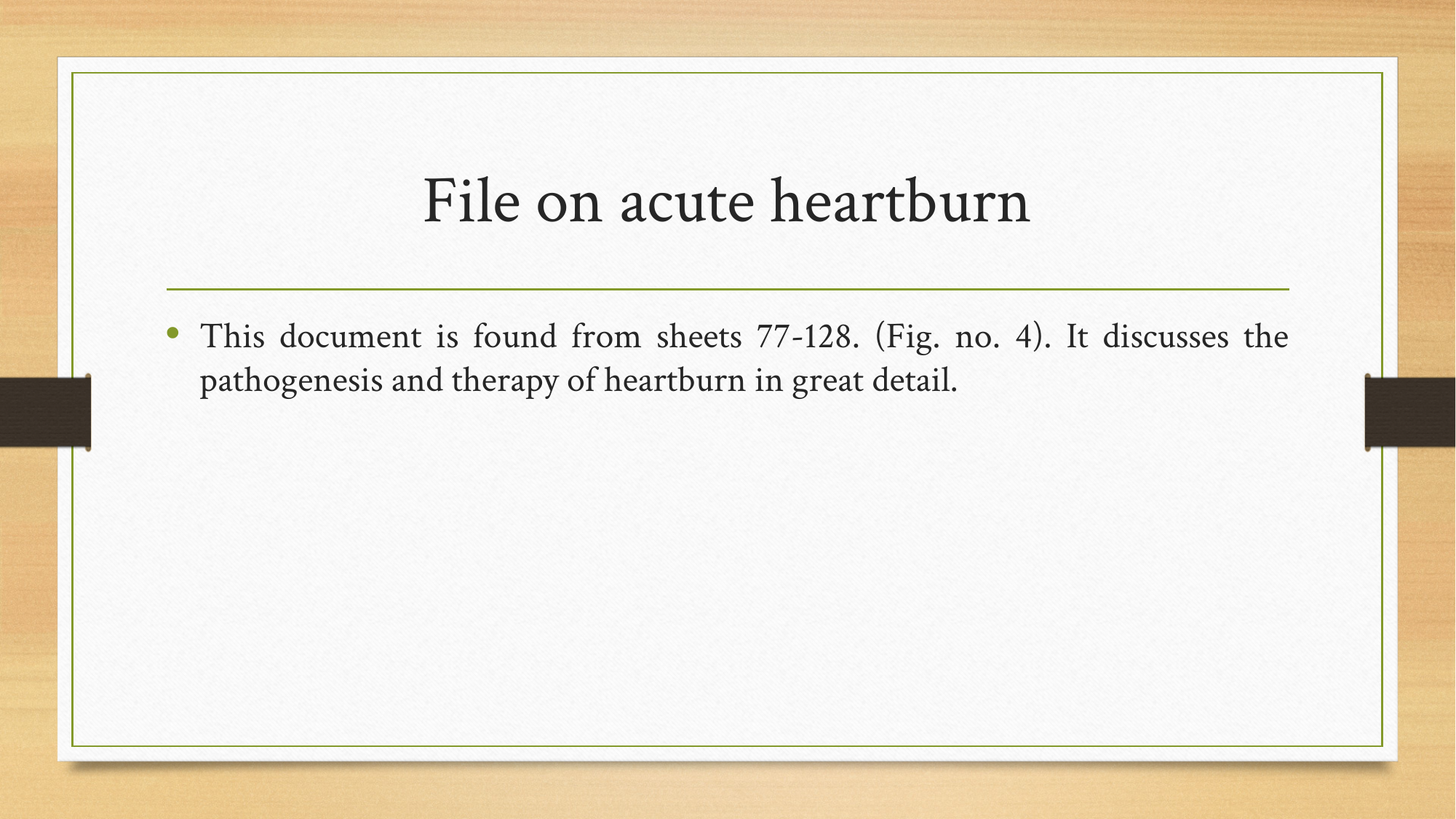

# File on acute heartburn
This document is found from sheets 77-128. (Fig. no. 4). It discusses the pathogenesis and therapy of heartburn in great detail.